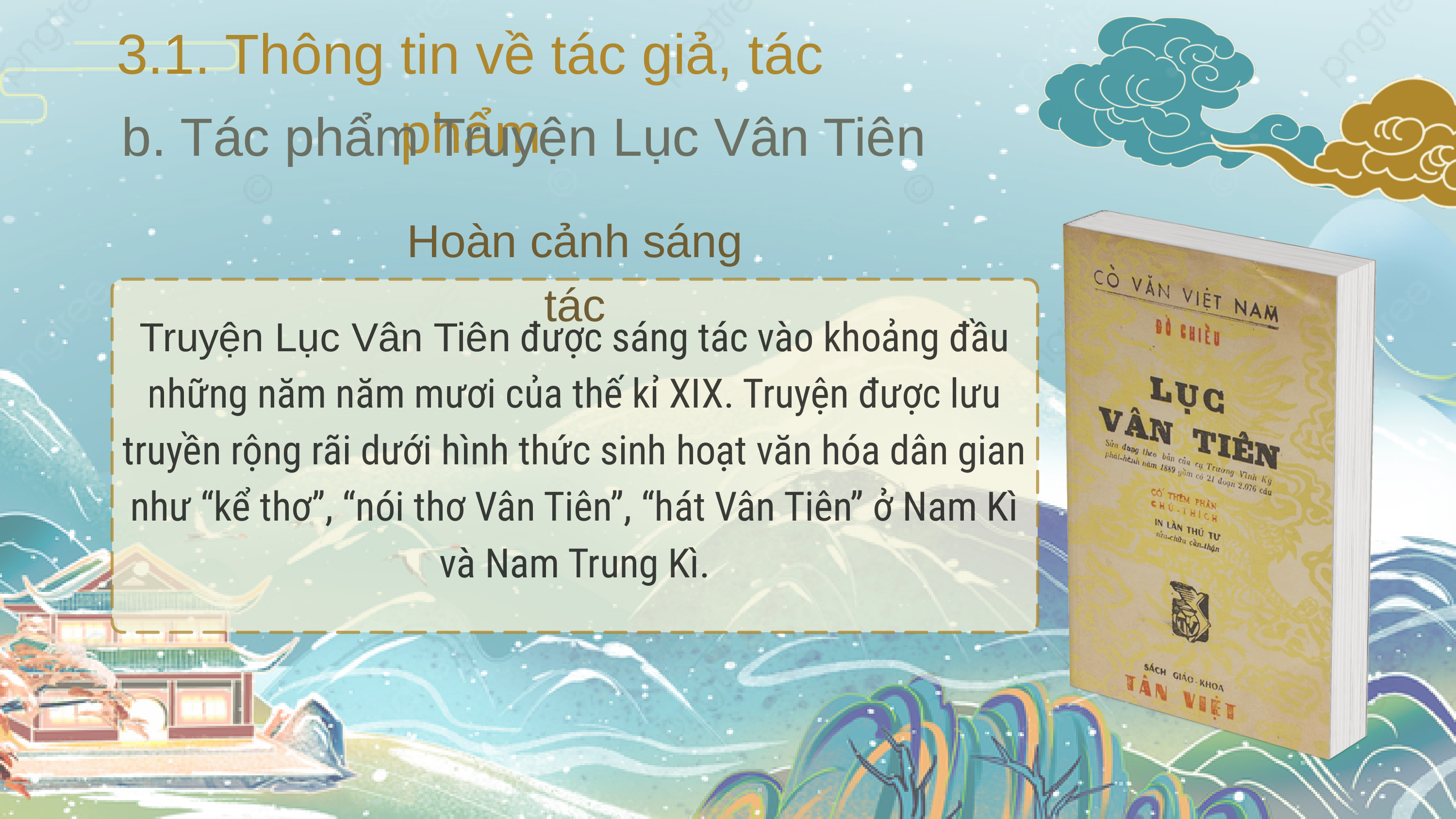

3.1. Thông tin về tác giả, tác phẩm

b. Tác phẩm Truyện Lục Vân Tiên
Hoàn cảnh sáng tác

Truyện Lục Vân Tiên được sáng tác vào khoảng đầu những năm năm mươi của thế kỉ XIX. Truyện được lưu truyền rộng rãi dưới hình thức sinh hoạt văn hóa dân gian như “kể thơ”, “nói thơ Vân Tiên”, “hát Vân Tiên” ở Nam Kì và Nam Trung Kì.